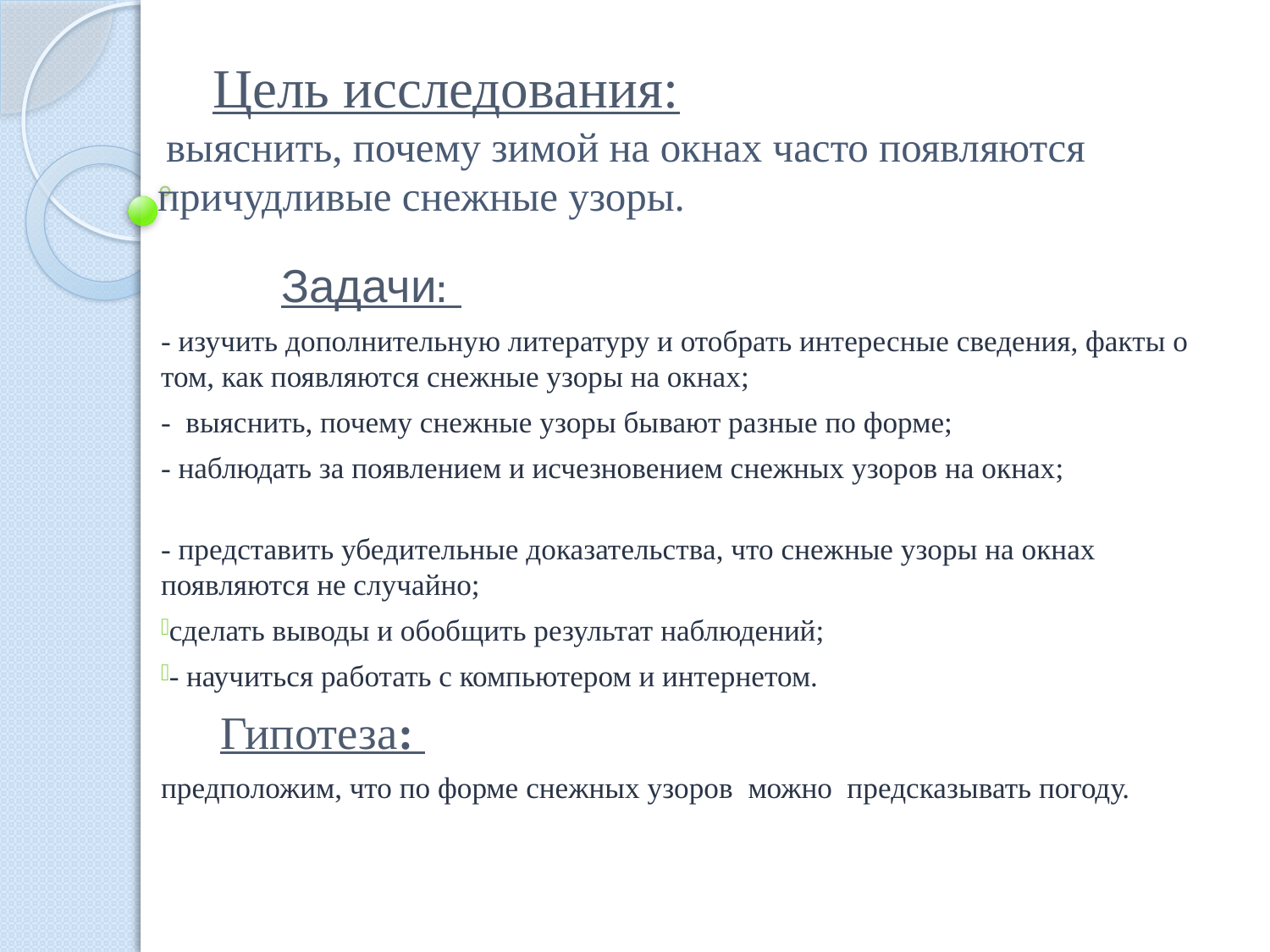

# Цель исследования: выяснить, почему зимой на окнах часто появляются причудливые снежные узоры.
        Задачи:
- изучить дополнительную литературу и отобрать интересные сведения, факты о том, как появляются снежные узоры на окнах;
-  выяснить, почему снежные узоры бывают разные по форме;
- наблюдать за появлением и исчезновением снежных узоров на окнах;
- представить убедительные доказательства, что снежные узоры на окнах появляются не случайно;
сделать выводы и обобщить результат наблюдений;
- научиться работать с компьютером и интернетом.
        Гипотеза:
предположим, что по форме снежных узоров  можно  предсказывать погоду.